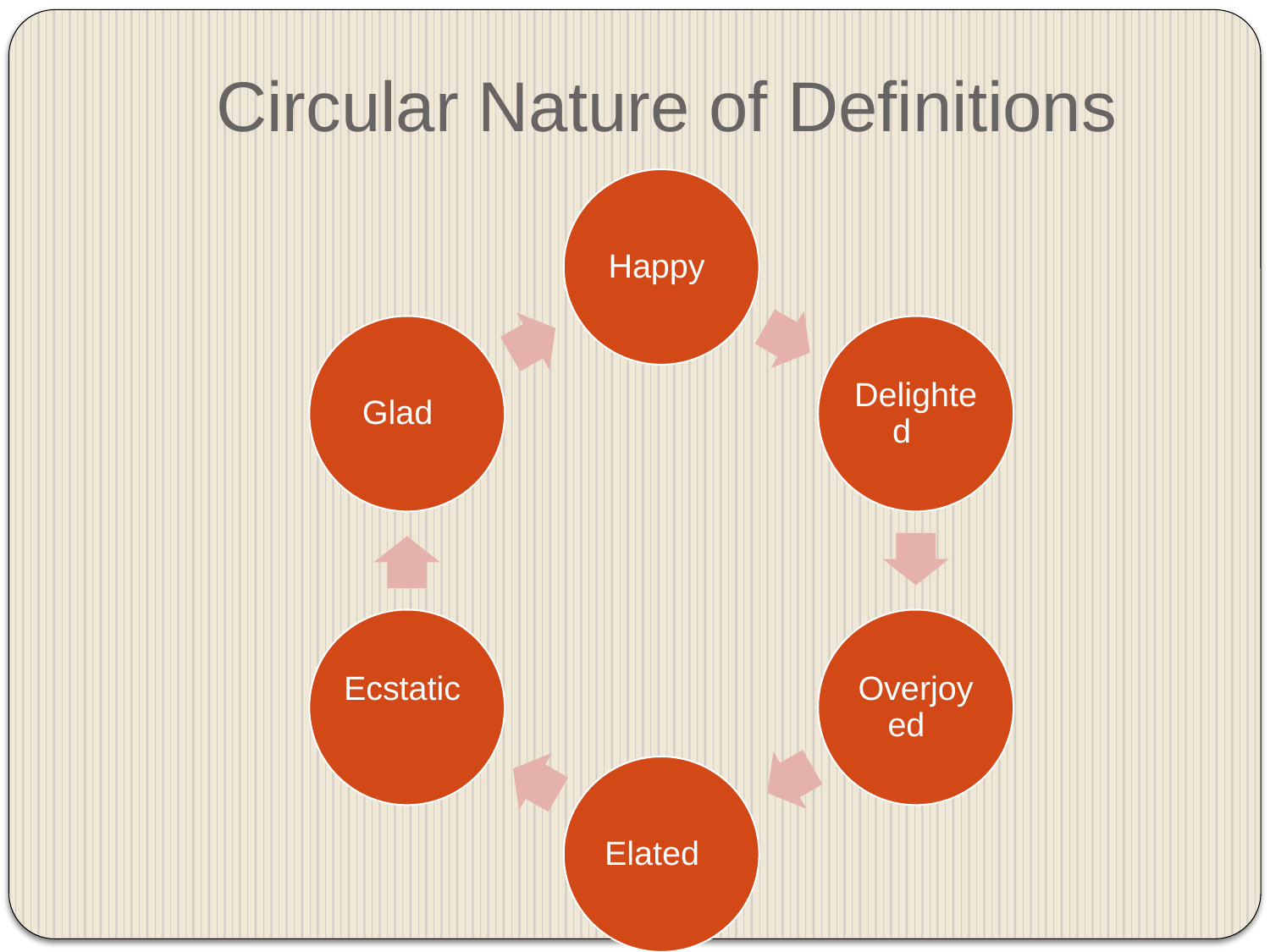

# Circular Nature of Definitions
Happy

Delighted

Overjoyed

Elated

Ecstatic

Glad